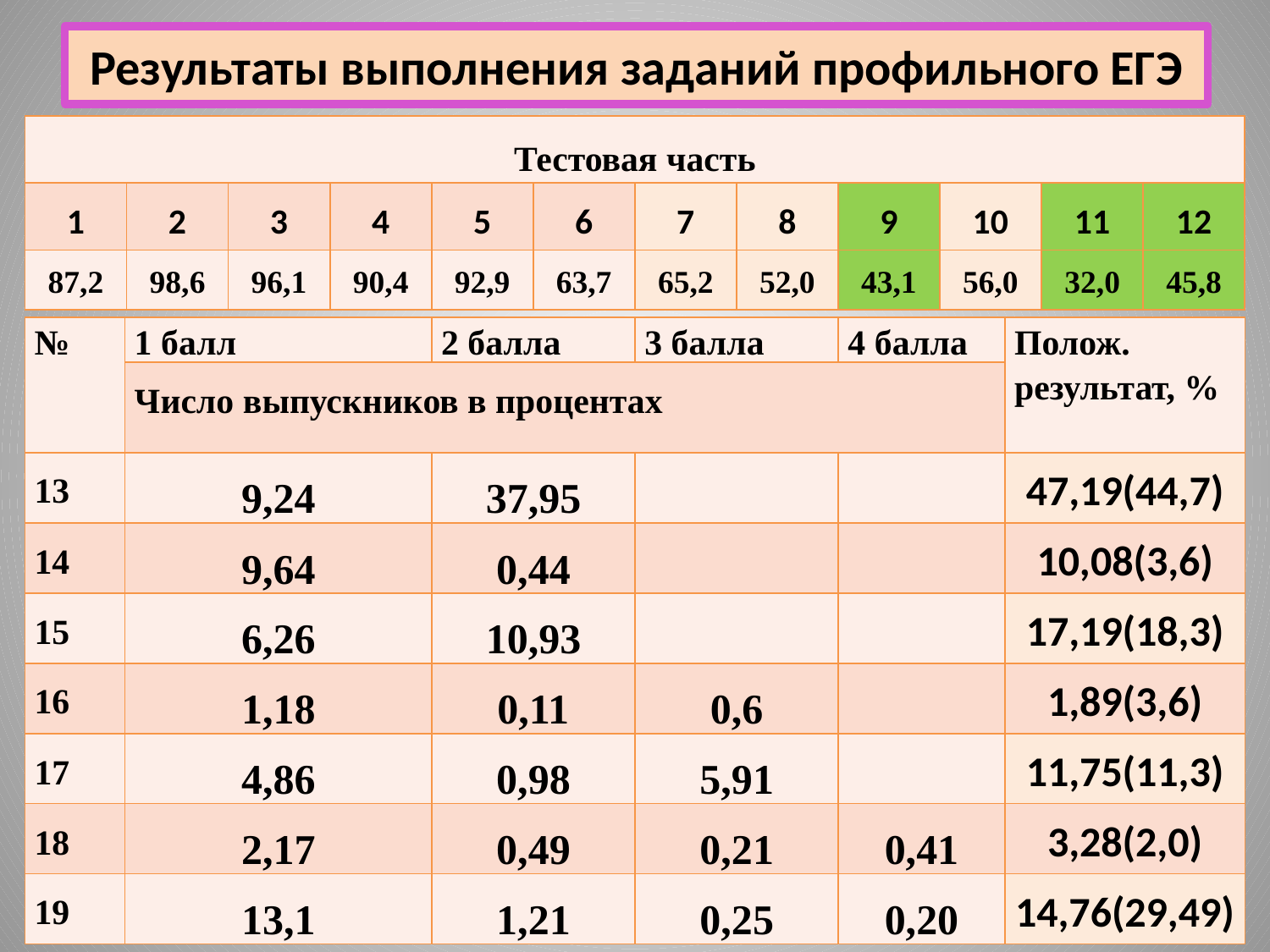

# Результаты выполнения заданий профильного ЕГЭ
| Тестовая часть |  |  |  |  |  |  |  |  |  |  |  |
| --- | --- | --- | --- | --- | --- | --- | --- | --- | --- | --- | --- |
| 1 | 2 | 3 | 4 | 5 | 6 | 7 | 8 | 9 | 10 | 11 | 12 |
| 87,2 | 98,6 | 96,1 | 90,4 | 92,9 | 63,7 | 65,2 | 52,0 | 43,1 | 56,0 | 32,0 | 45,8 |
| № | 1 балл | 2 балла | 3 балла | 4 балла | Полож. результат, % |
| --- | --- | --- | --- | --- | --- |
|  | Число выпускников в процентах |  |  |  |  |
| 13 | 9,24 | 37,95 |  |  | 47,19(44,7) |
| 14 | 9,64 | 0,44 |  |  | 10,08(3,6) |
| 15 | 6,26 | 10,93 |  |  | 17,19(18,3) |
| 16 | 1,18 | 0,11 | 0,6 |  | 1,89(3,6) |
| 17 | 4,86 | 0,98 | 5,91 |  | 11,75(11,3) |
| 18 | 2,17 | 0,49 | 0,21 | 0,41 | 3,28(2,0) |
| 19 | 13,1 | 1,21 | 0,25 | 0,20 | 14,76(29,49) |